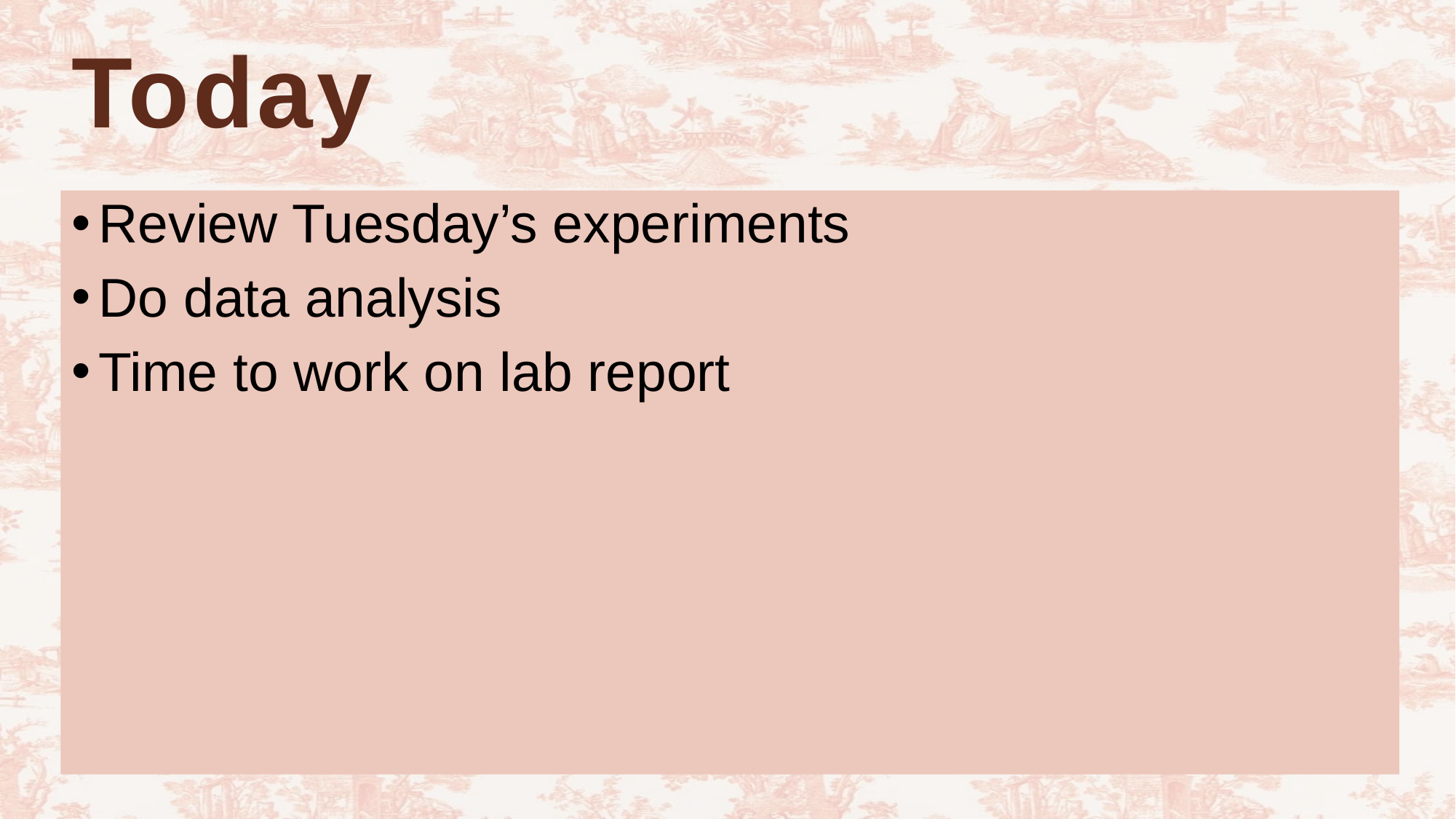

# Today
Review Tuesday’s experiments
Do data analysis
Time to work on lab report